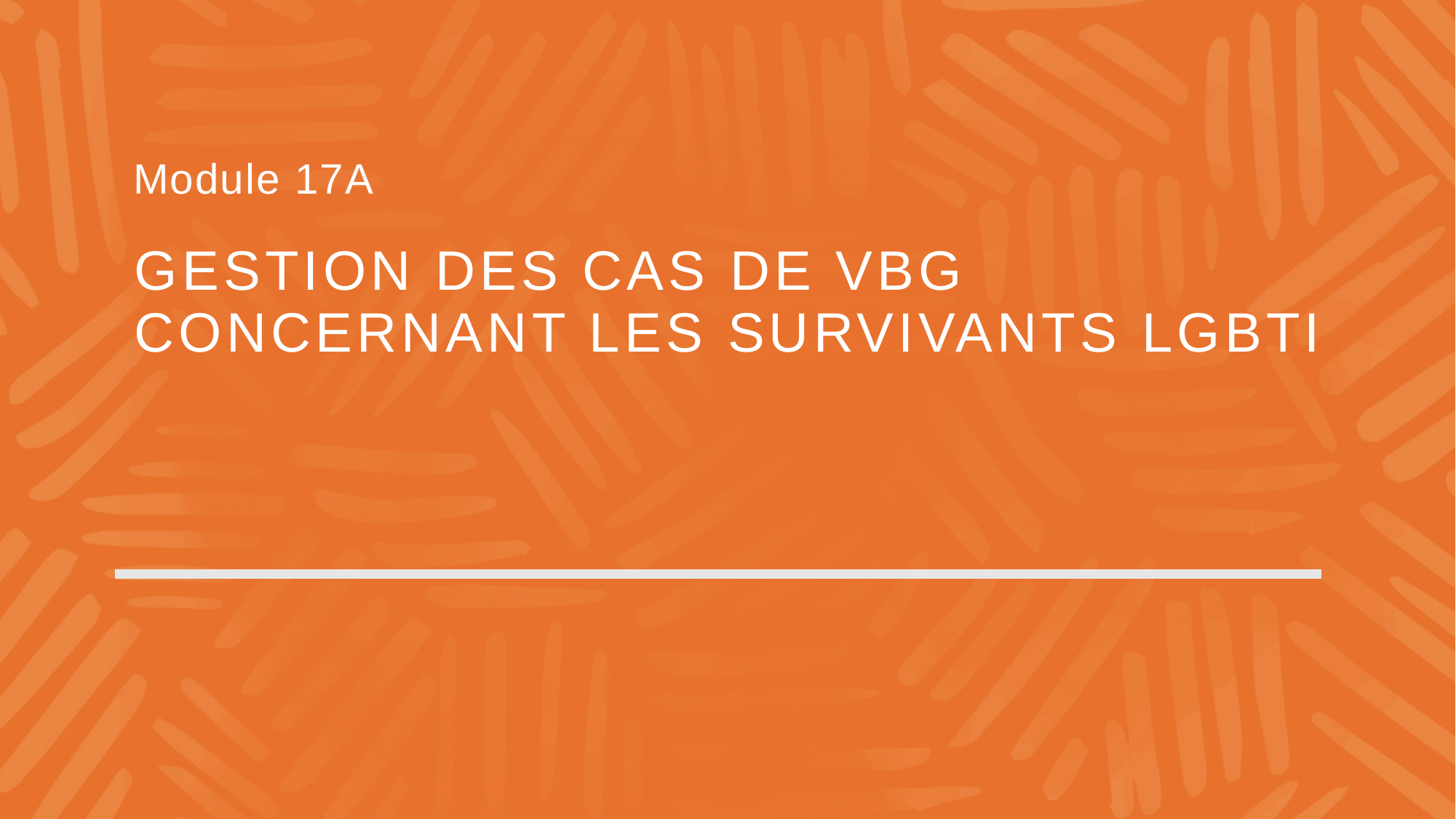

Module 17A

# Gestion des cas de VBG concernant les survivants LGBTI